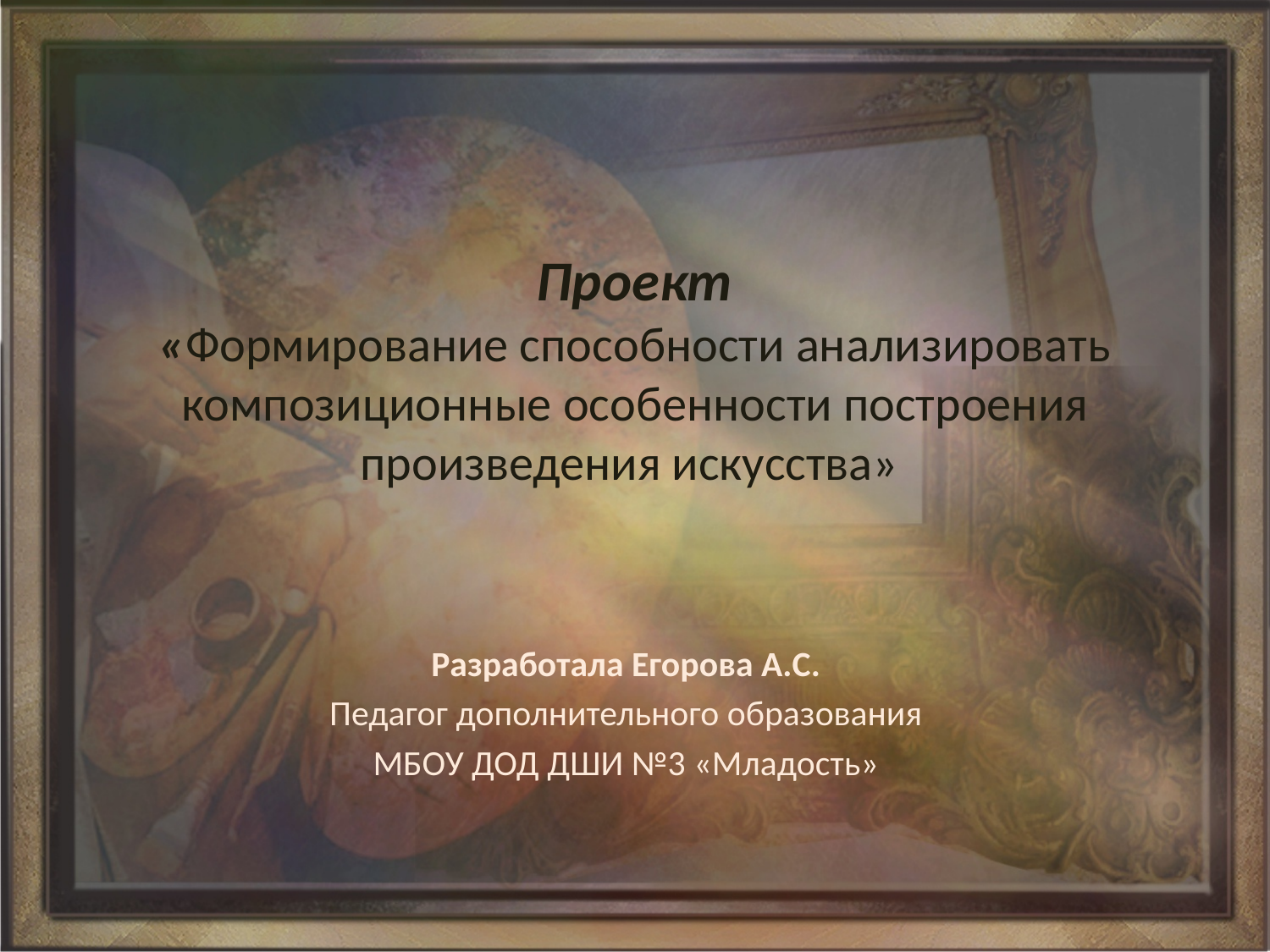

# Проект «Формирование способности анализировать композиционные особенности построения произведения искусства»
Разработала Егорова А.С.
Педагог дополнительного образования
МБОУ ДОД ДШИ №3 «Младость»